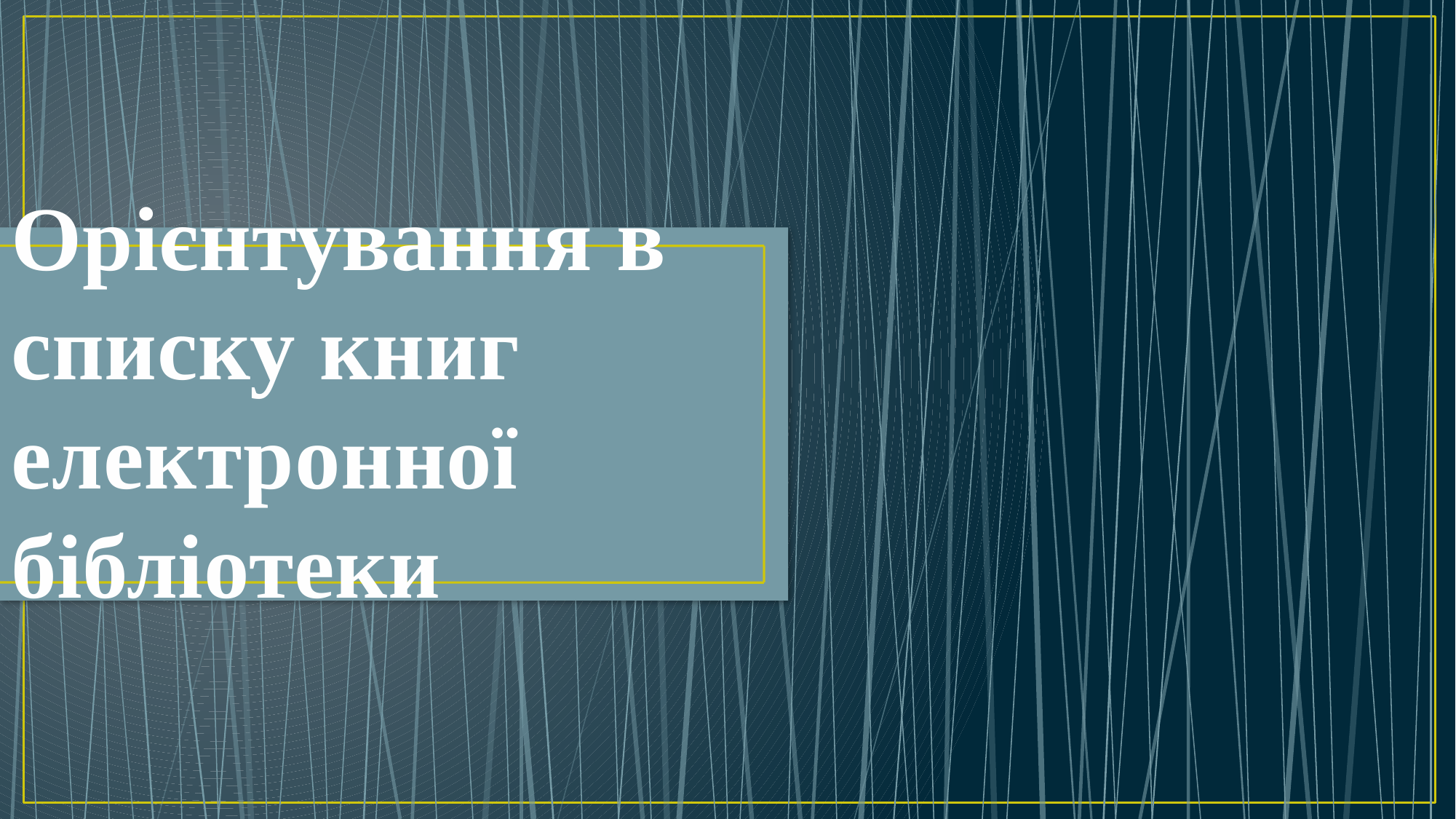

# Орієнтування в списку книг електронної бібліотеки